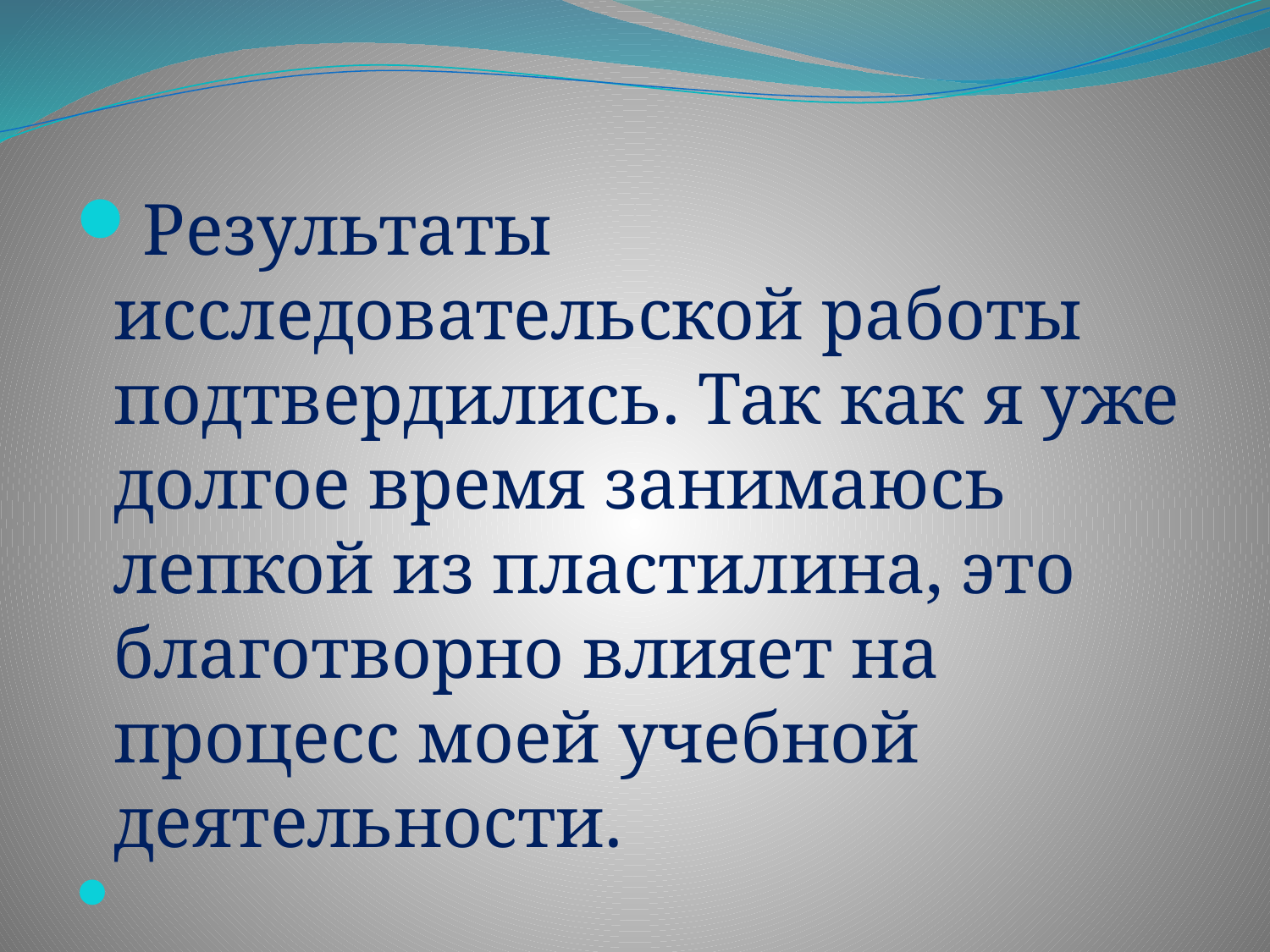

#
Результаты исследовательской работы подтвердились. Так как я уже долгое время занимаюсь лепкой из пластилина, это благотворно влияет на процесс моей учебной деятельности.